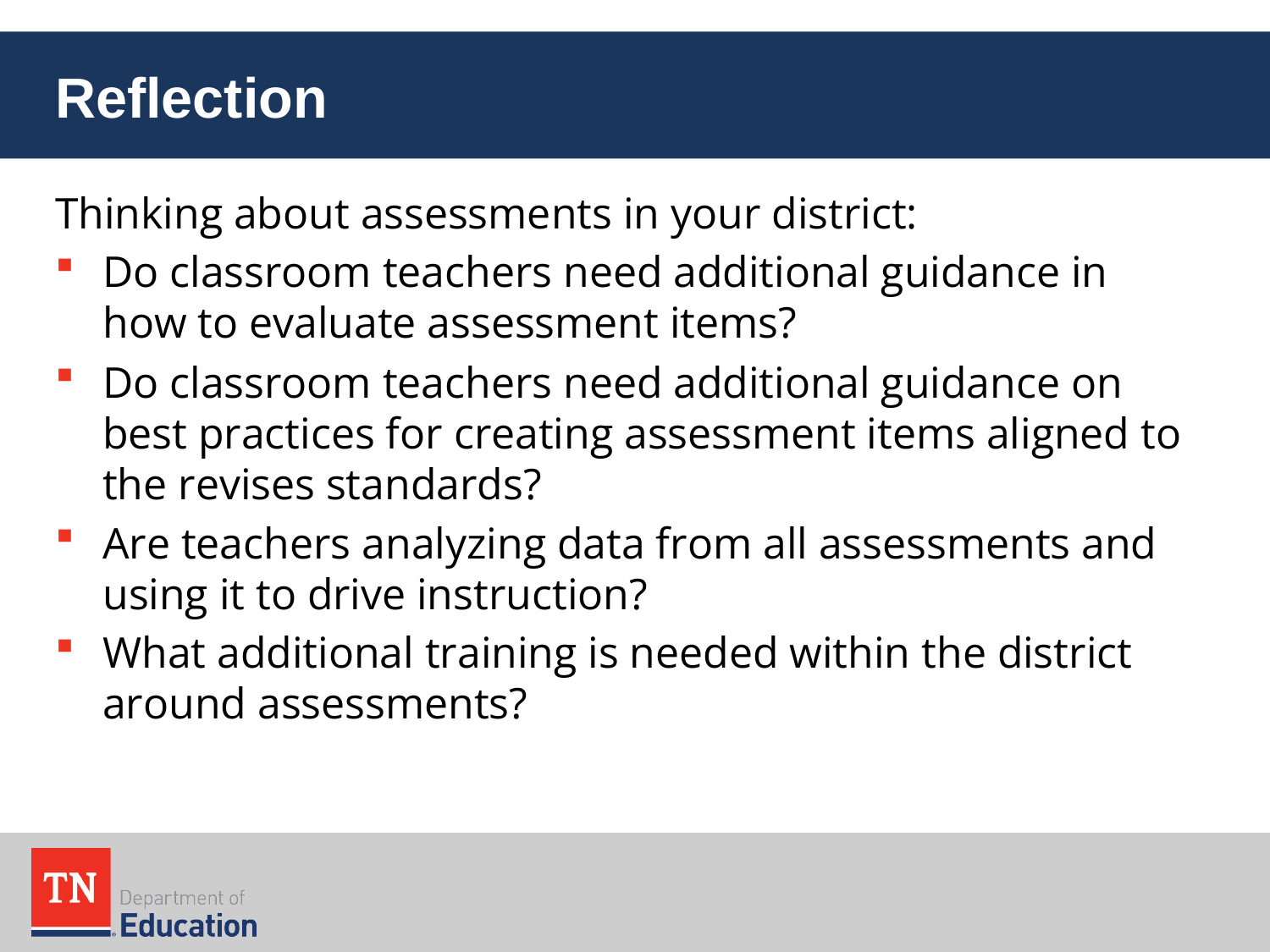

# Reflection
Thinking about assessments in your district:
Do classroom teachers need additional guidance in how to evaluate assessment items?
Do classroom teachers need additional guidance on best practices for creating assessment items aligned to the revises standards?
Are teachers analyzing data from all assessments and using it to drive instruction?
What additional training is needed within the district around assessments?